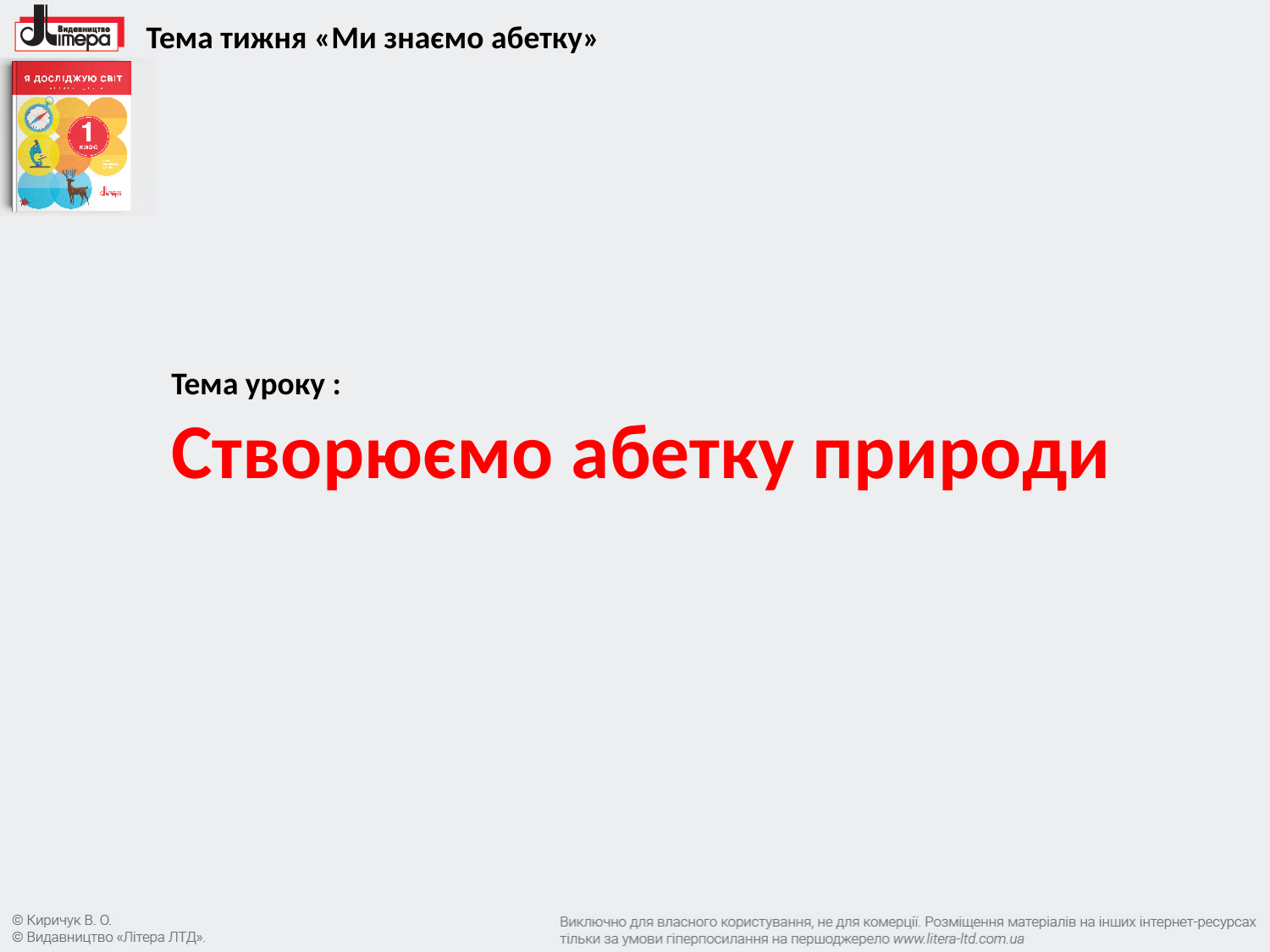

Тема тижня «Ми знаємо абетку»
Тема уроку :
Створюємо абетку природи